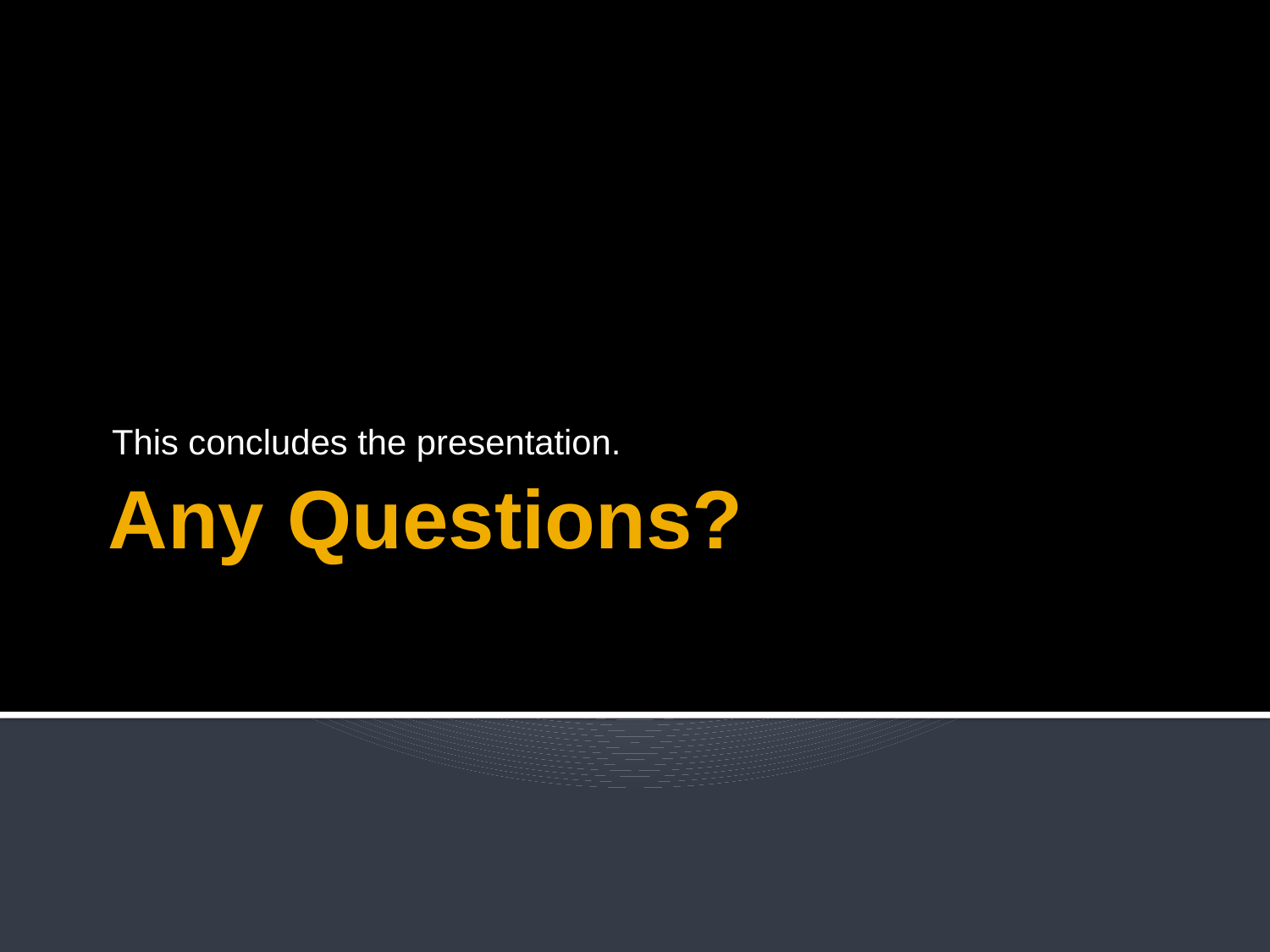

This concludes the presentation.
# Any Questions?